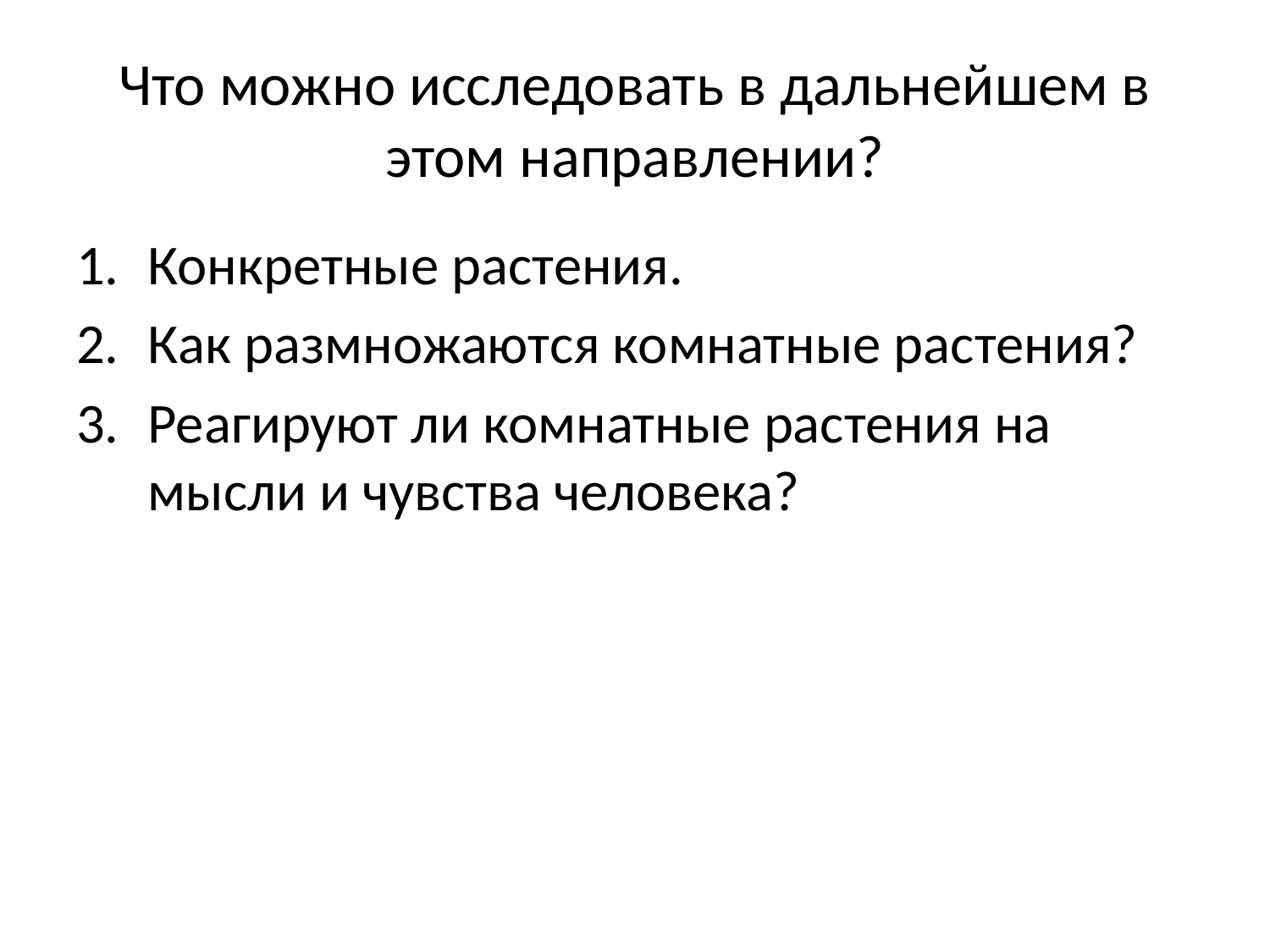

# Что можно исследовать в дальнейшем в этом направлении?
Конкретные растения.
Как размножаются комнатные растения?
Реагируют ли комнатные растения на мысли и чувства человека?